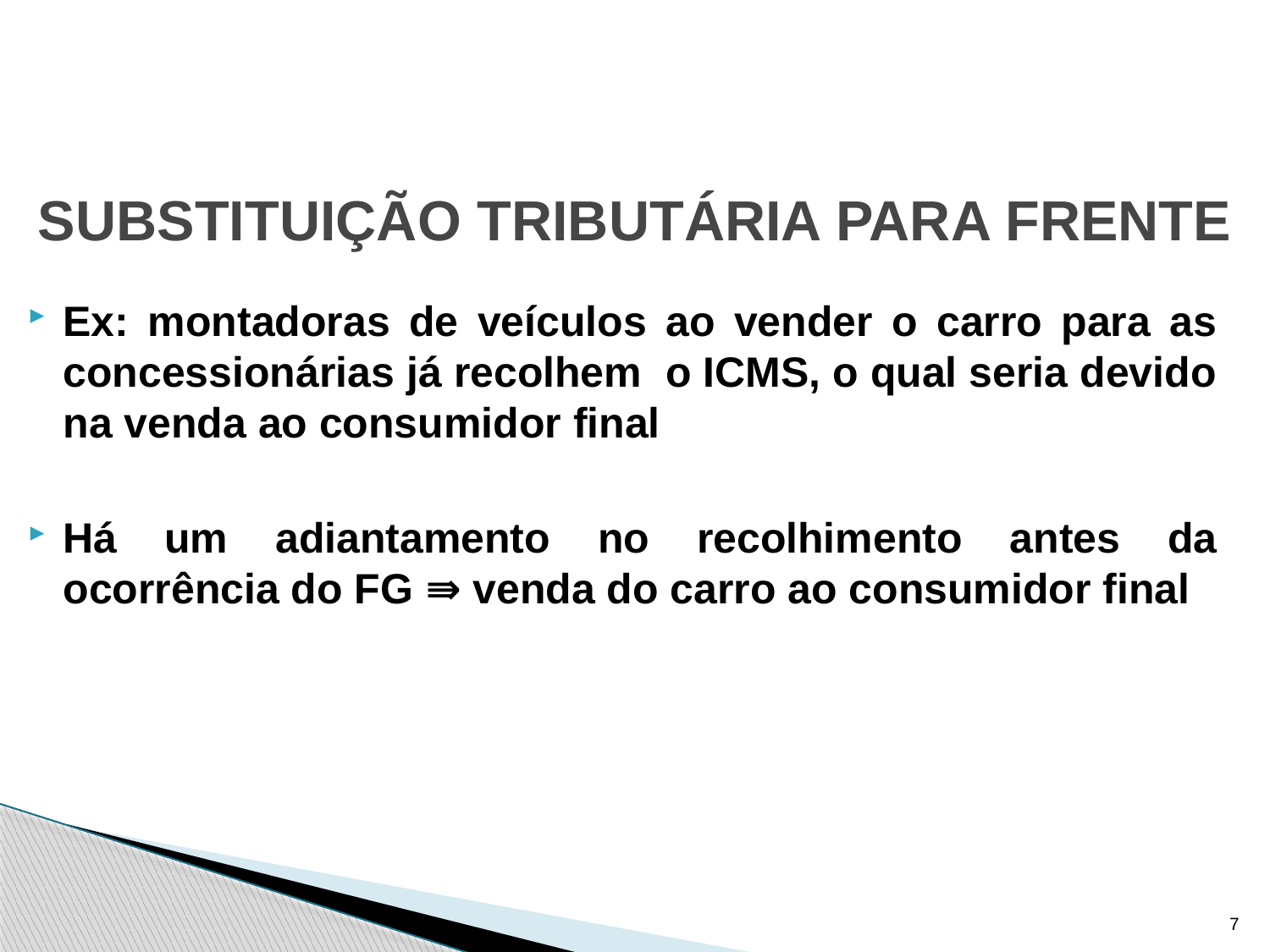

# SUBSTITUIÇÃO TRIBUTÁRIA PARA FRENTE
Ex: montadoras de veículos ao vender o carro para as concessionárias já recolhem  o ICMS, o qual seria devido na venda ao consumidor final

Há um adiantamento no recolhimento antes da ocorrência do FG ⇛ venda do carro ao consumidor final

7